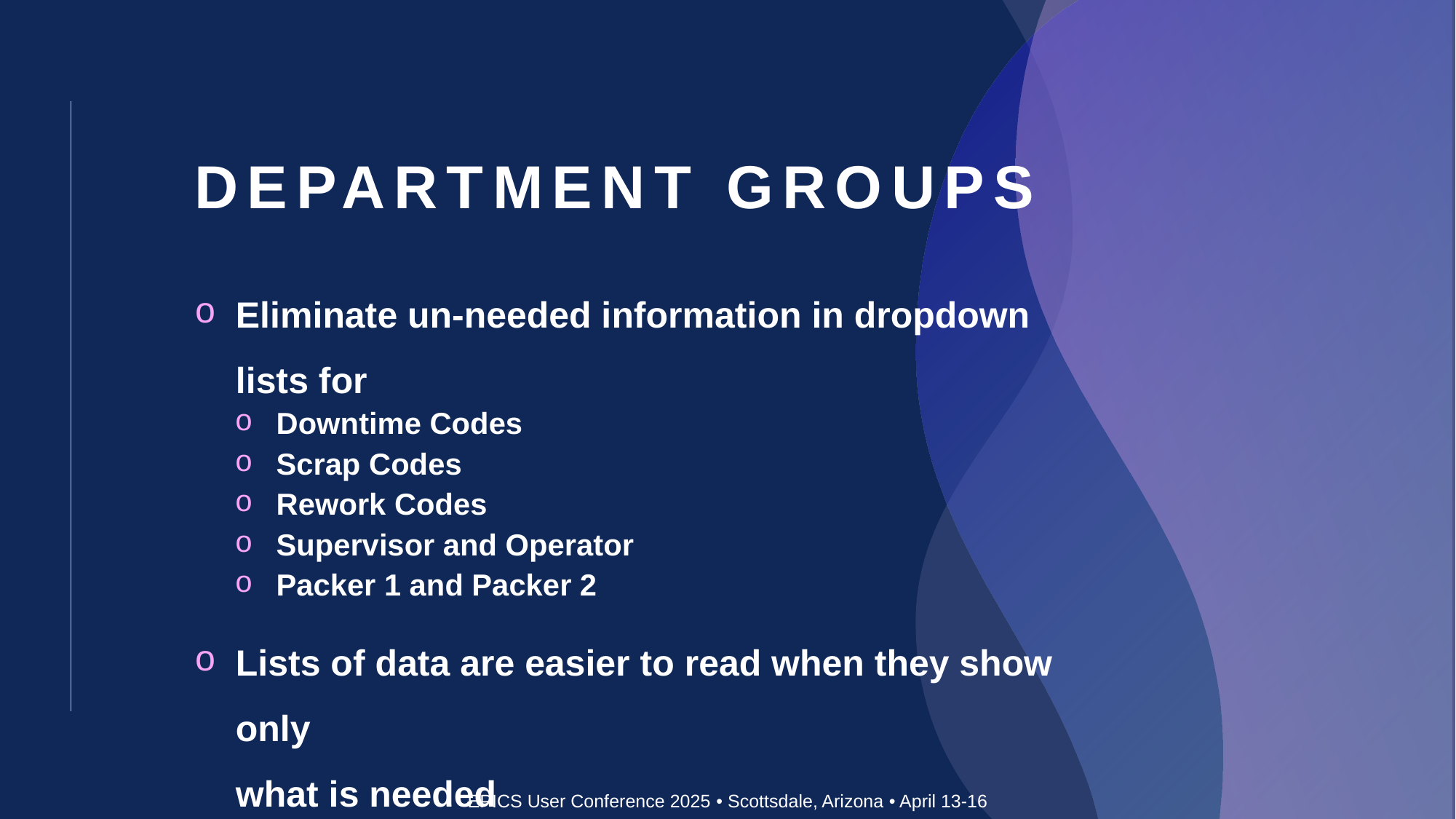

# Department groups
Eliminate un-needed information in dropdown lists for
Downtime Codes
Scrap Codes
Rework Codes
Supervisor and Operator
Packer 1 and Packer 2
Lists of data are easier to read when they show only
what is needed